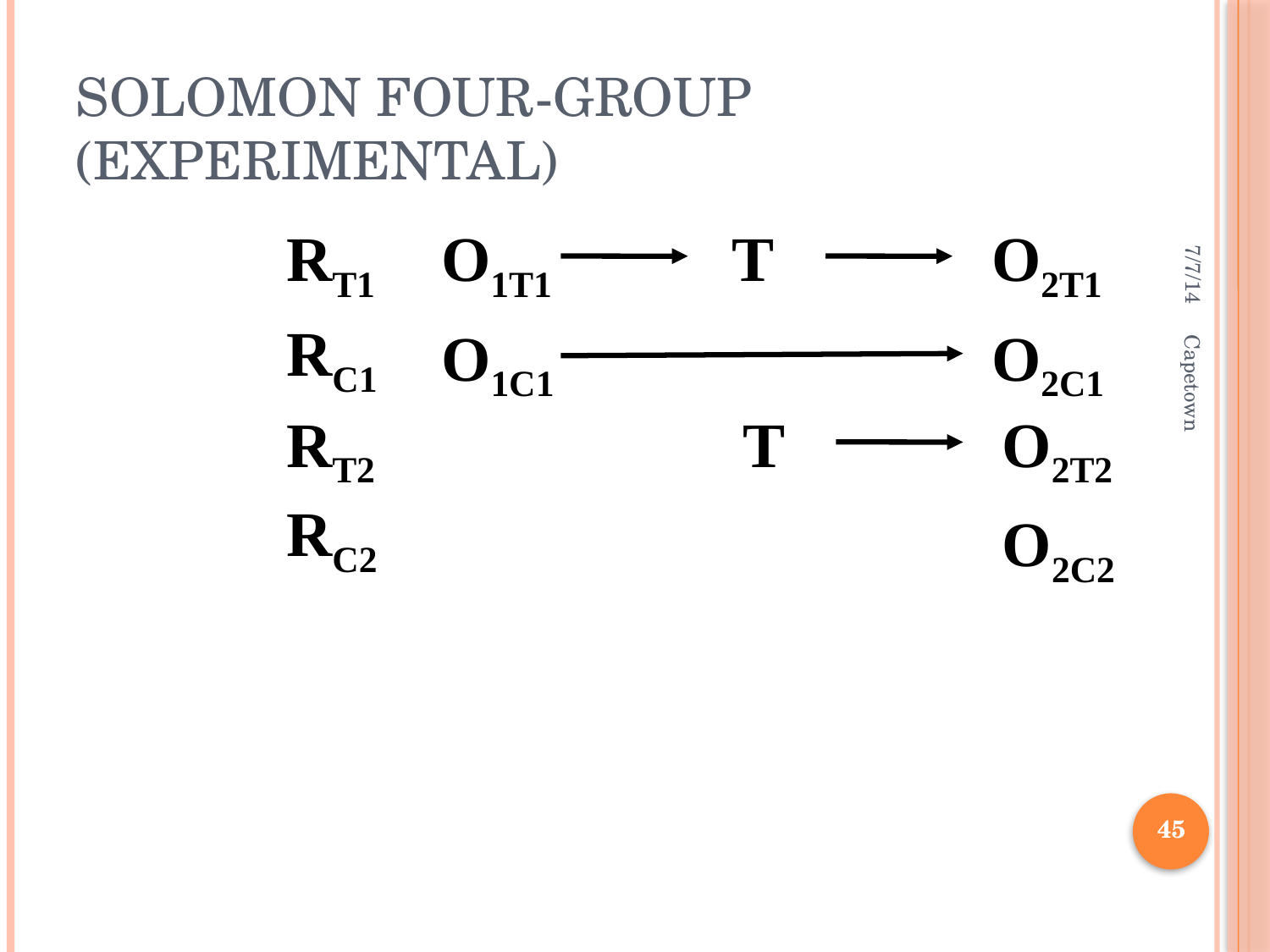

# Solomon Four-Group (experimental)
7/7/14
RT1
O1T1
T
O2T1

RC1
O1C1
O2C1

RT2
T
O2T2

RC2
O2C2
Capetown
45